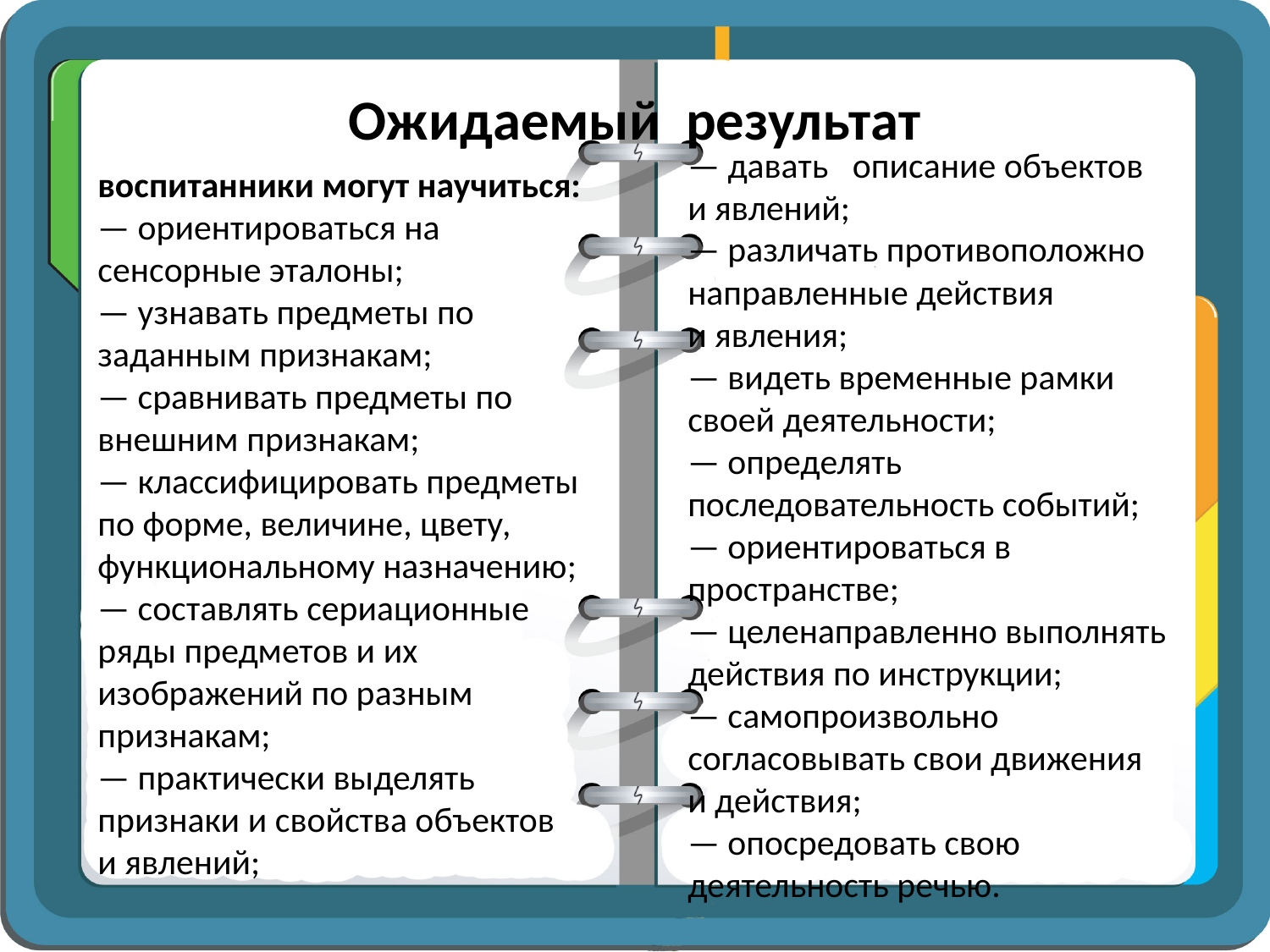

# Ожидаемый  результат
— давать   описание объектов и явлений;
— различать противоположно направленные действия и явления;
— видеть временные рамки своей деятельности;
— определять последовательность событий;
— ориентироваться в пространстве;
— целенаправленно выполнять действия по инструкции;
— самопроизвольно согласовывать свои движения и действия;
— опосредовать свою деятельность речью.
воспитанники могут научиться:
— ориентироваться на сенсорные эталоны;
— узнавать предметы по заданным признакам;
— сравнивать предметы по внешним признакам;
— классифицировать предметы по форме, величине, цвету, функциональному назначению;
— составлять сериационные ряды предметов и их изображений по разным признакам;
— практически выделять признаки и свойства объектов и явлений;